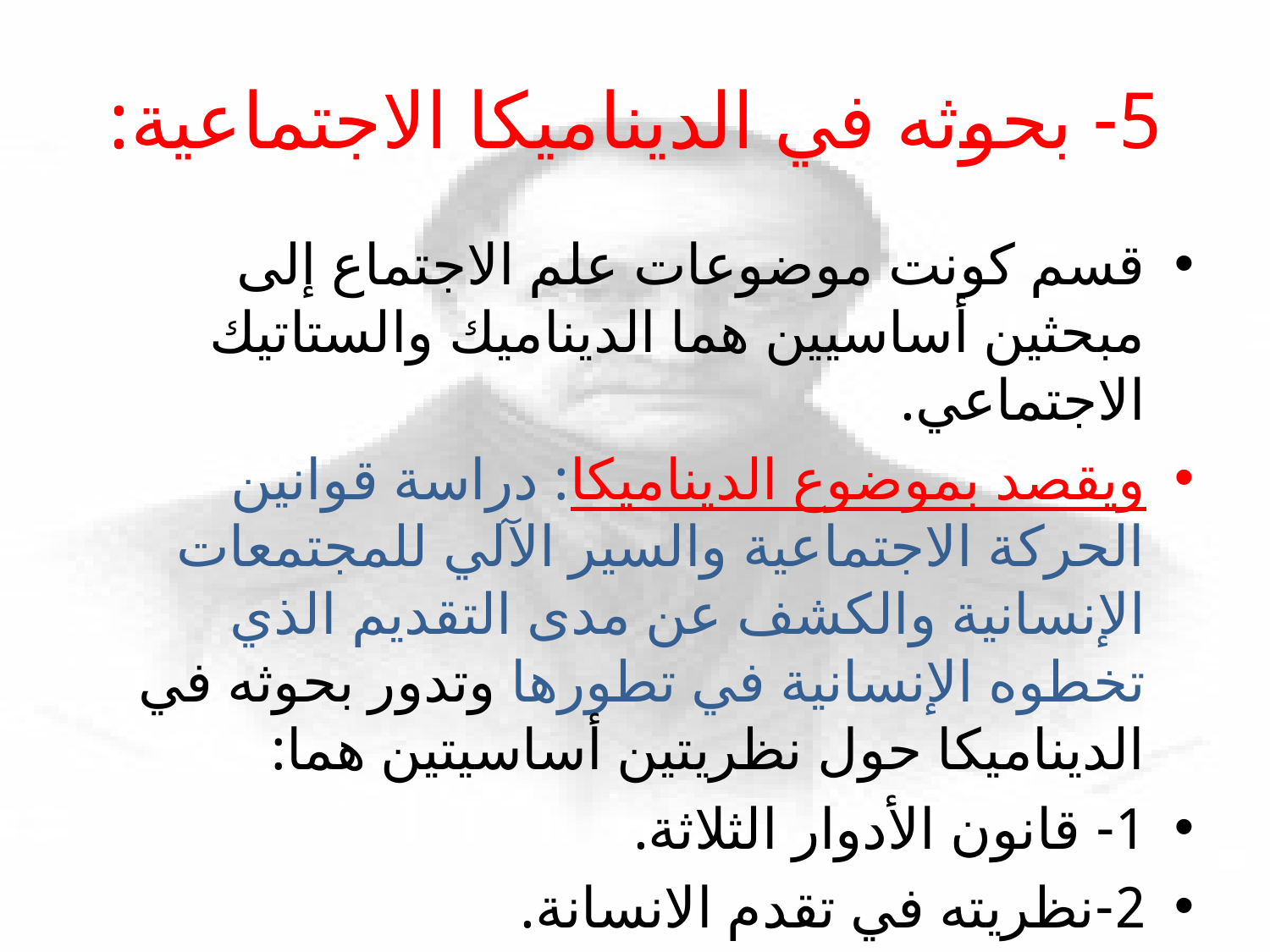

# 5- بحوثه في الديناميكا الاجتماعية:
قسم كونت موضوعات علم الاجتماع إلى مبحثين أساسيين هما الديناميك والستاتيك الاجتماعي.
ويقصد بموضوع الديناميكا: دراسة قوانين الحركة الاجتماعية والسير الآلي للمجتمعات الإنسانية والكشف عن مدى التقديم الذي تخطوه الإنسانية في تطورها وتدور بحوثه في الديناميكا حول نظريتين أساسيتين هما:
1- قانون الأدوار الثلاثة.
2-نظريته في تقدم الانسانة.